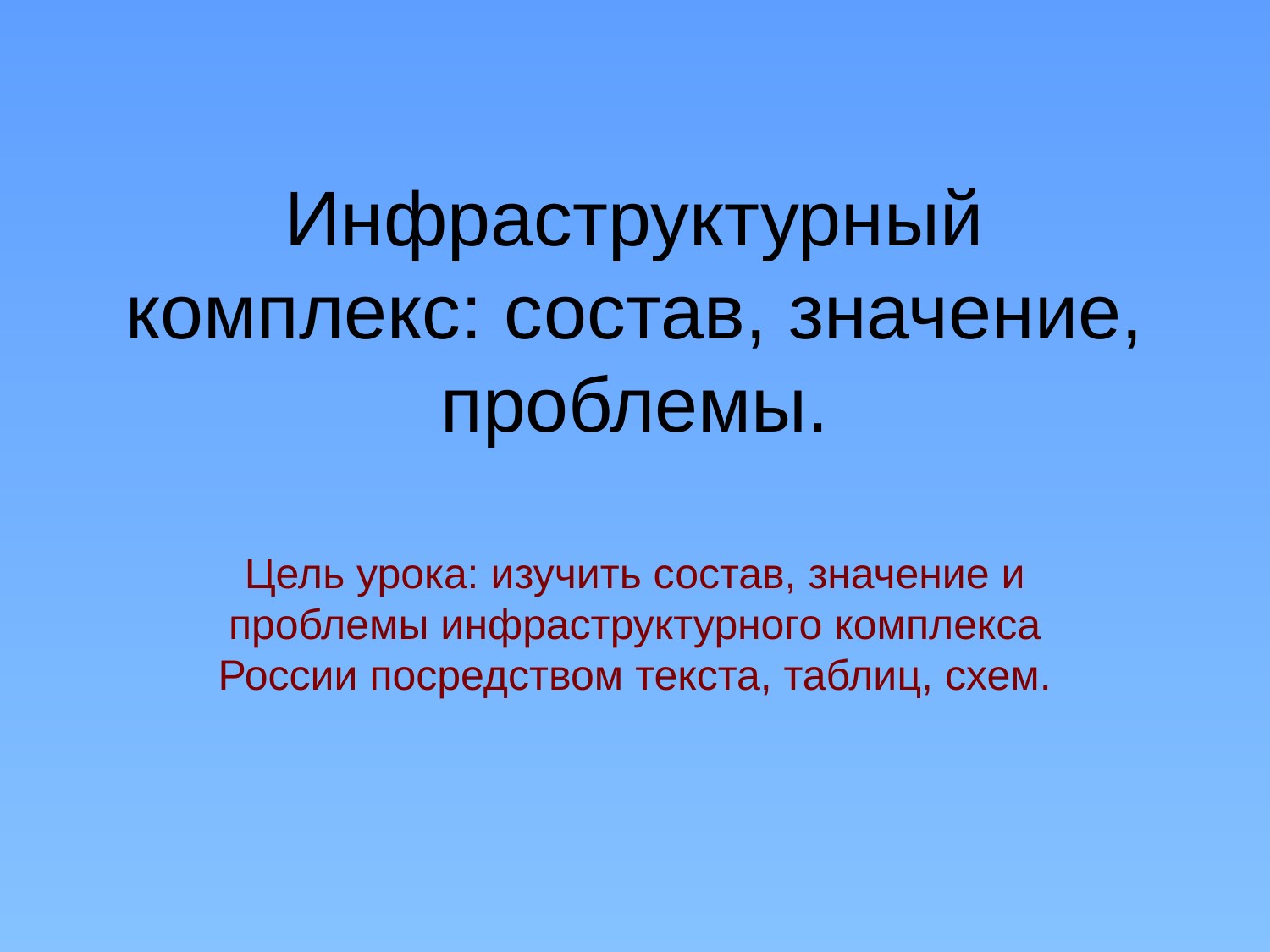

# Инфраструктурный комплекс: состав, значение, проблемы.
Цель урока: изучить состав, значение и проблемы инфраструктурного комплекса России посредством текста, таблиц, схем.